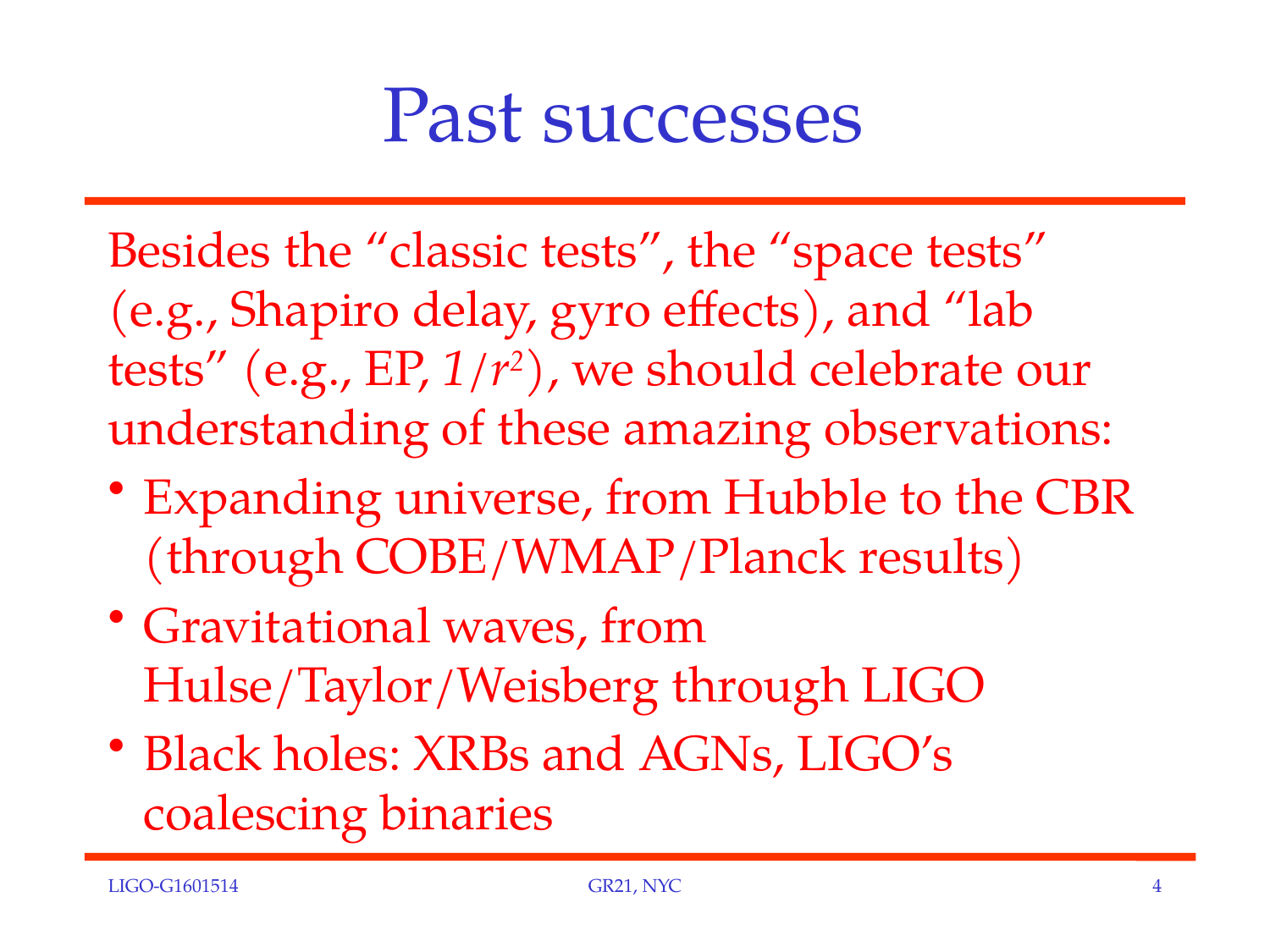

# Past successes
Besides the “classic tests”, the “space tests” (e.g., Shapiro delay, gyro effects), and “lab tests” (e.g., EP, 1/r2), we should celebrate our understanding of these amazing observations:
Expanding universe, from Hubble to the CBR (through COBE/WMAP/Planck results)
Gravitational waves, from Hulse/Taylor/Weisberg through LIGO
Black holes: XRBs and AGNs, LIGO’s coalescing binaries
LIGO-G1601514
GR21, NYC
4